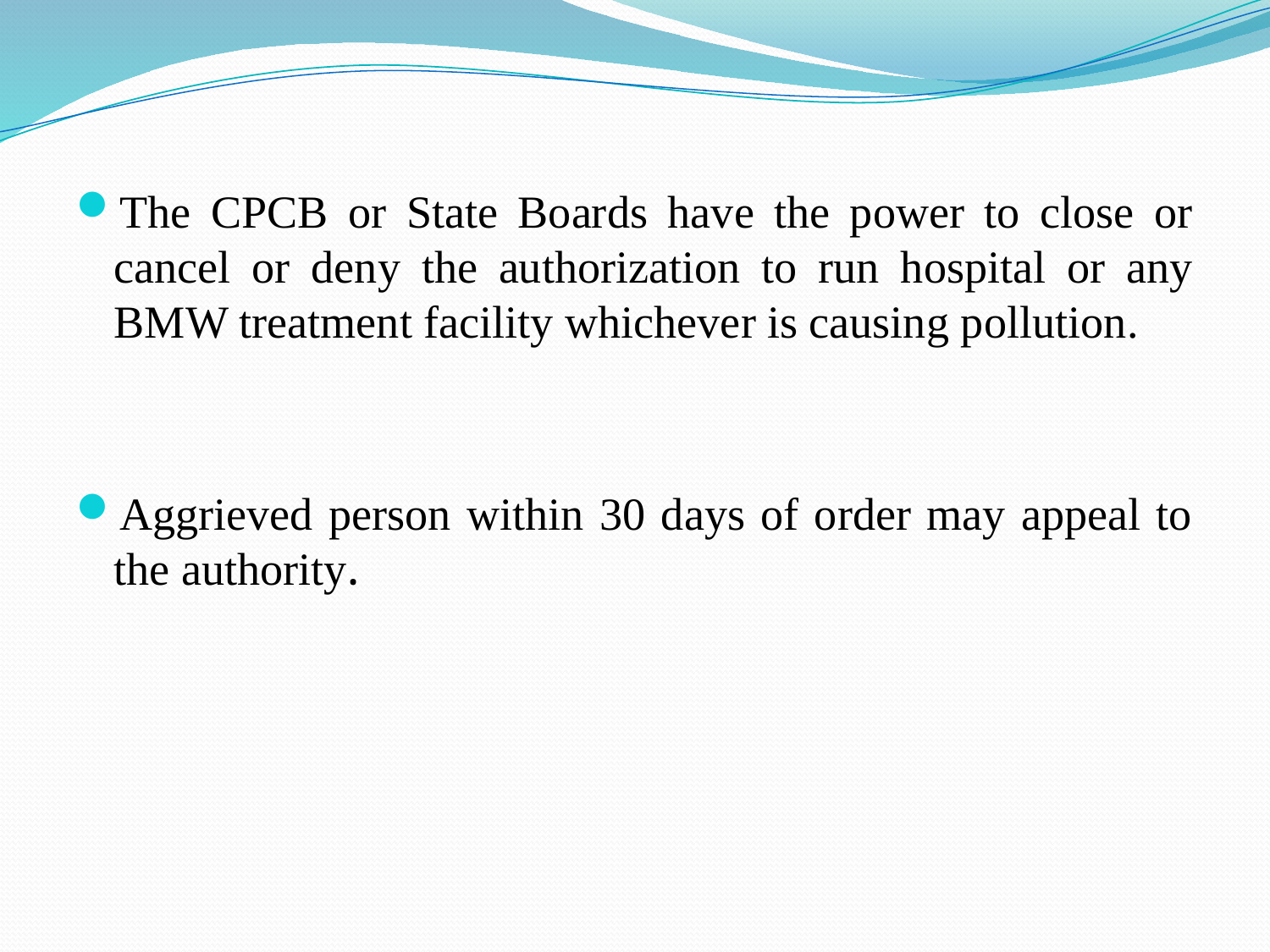

The CPCB or State Boards have the power to close or cancel or deny the authorization to run hospital or any BMW treatment facility whichever is causing pollution.

Aggrieved person within 30 days of order may appeal to the authority.